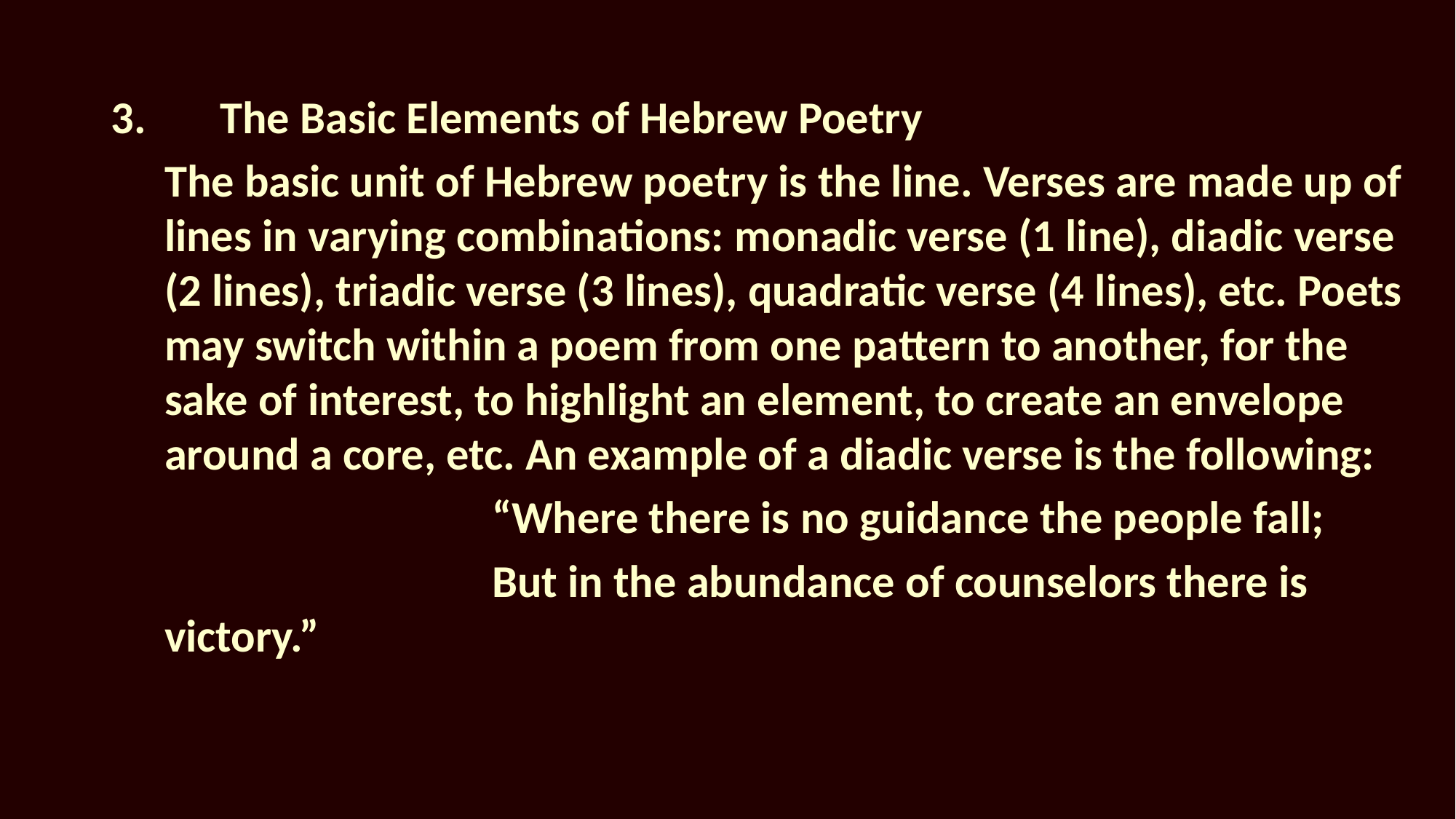

3.	The Basic Elements of Hebrew Poetry
The basic unit of Hebrew poetry is the line. Verses are made up of lines in varying combinations: monadic verse (1 line), diadic verse (2 lines), triadic verse (3 lines), quadratic verse (4 lines), etc. Poets may switch within a poem from one pattern to another, for the sake of interest, to highlight an element, to create an envelope around a core, etc. An example of a diadic verse is the following:
			“Where there is no guidance the people fall;
			But in the abundance of counselors there is victory.”